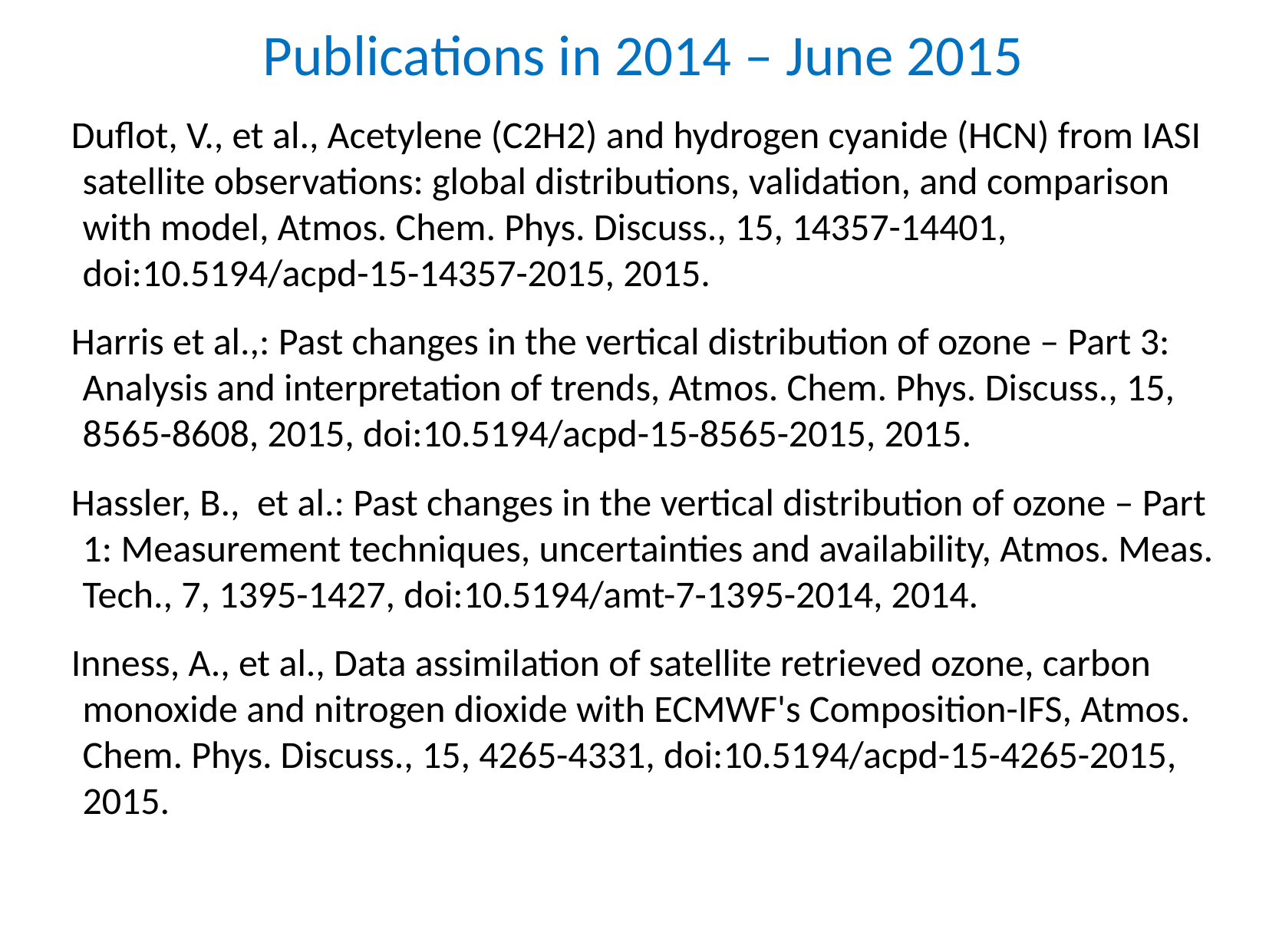

Publications in 2014 – June 2015
Duflot, V., et al., Acetylene (C2H2) and hydrogen cyanide (HCN) from IASI satellite observations: global distributions, validation, and comparison with model, Atmos. Chem. Phys. Discuss., 15, 14357-14401,  doi:10.5194/acpd-15-14357-2015, 2015.
Harris et al.,: Past changes in the vertical distribution of ozone – Part 3: Analysis and interpretation of trends, Atmos. Chem. Phys. Discuss., 15, 8565-8608, 2015, doi:10.5194/acpd-15-8565-2015, 2015.
Hassler, B.,  et al.: Past changes in the vertical distribution of ozone – Part 1: Measurement techniques, uncertainties and availability, Atmos. Meas. Tech., 7, 1395-1427, doi:10.5194/amt-7-1395-2014, 2014.
Inness, A., et al., Data assimilation of satellite retrieved ozone, carbon monoxide and nitrogen dioxide with ECMWF's Composition-IFS, Atmos. Chem. Phys. Discuss., 15, 4265-4331, doi:10.5194/acpd-15-4265-2015, 2015.